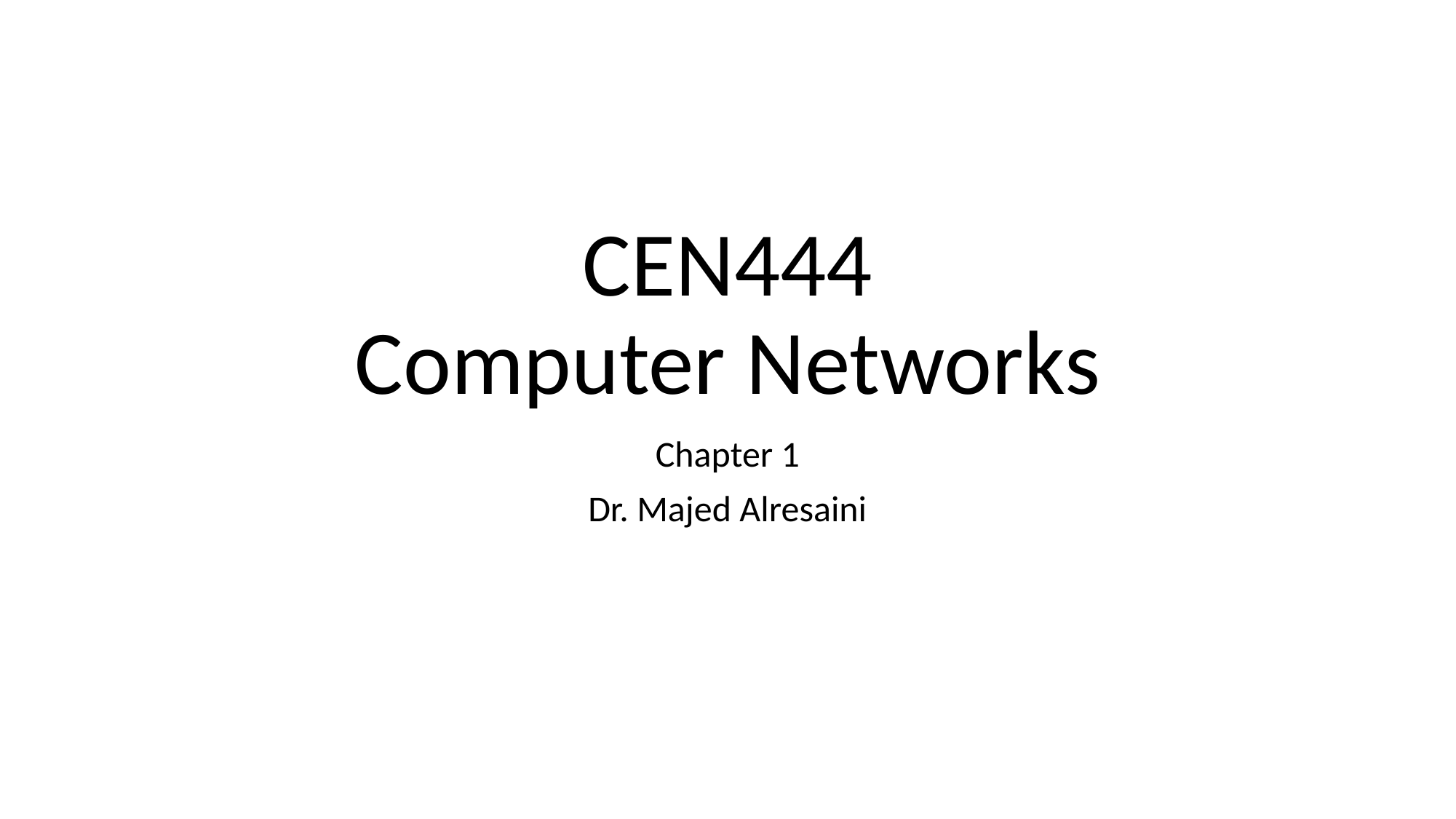

# CEN444 Computer Networks
Chapter 1
Dr. Majed Alresaini